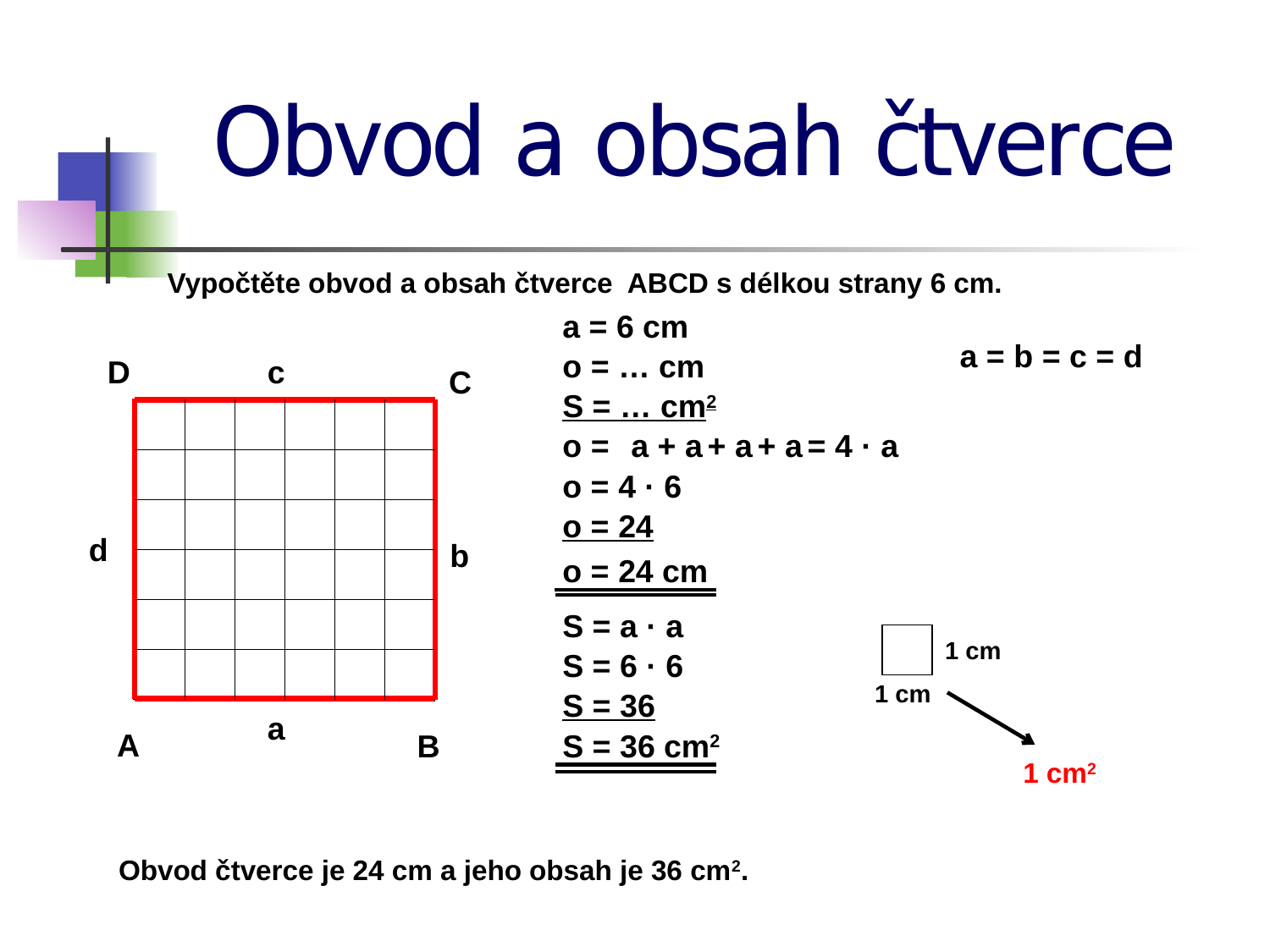

Obvod a obsah čtverce
Vypočtěte obvod a obsah čtverce  ABCD s délkou strany 6 cm.
a = 6 cm
a = b = c = d
o = … cm
D
c
C
S = … cm2
o =
a
+ a
+ a
+ a
= 4 · a
o = 4 · 6
o = 24
d
b
o = 24 cm
S = a · a

1 cm
S = 6 · 6
1 cm
S = 36
a
A
S = 36 cm2
B
1 cm2
Obvod čtverce je 24 cm a jeho obsah je 36 cm2.